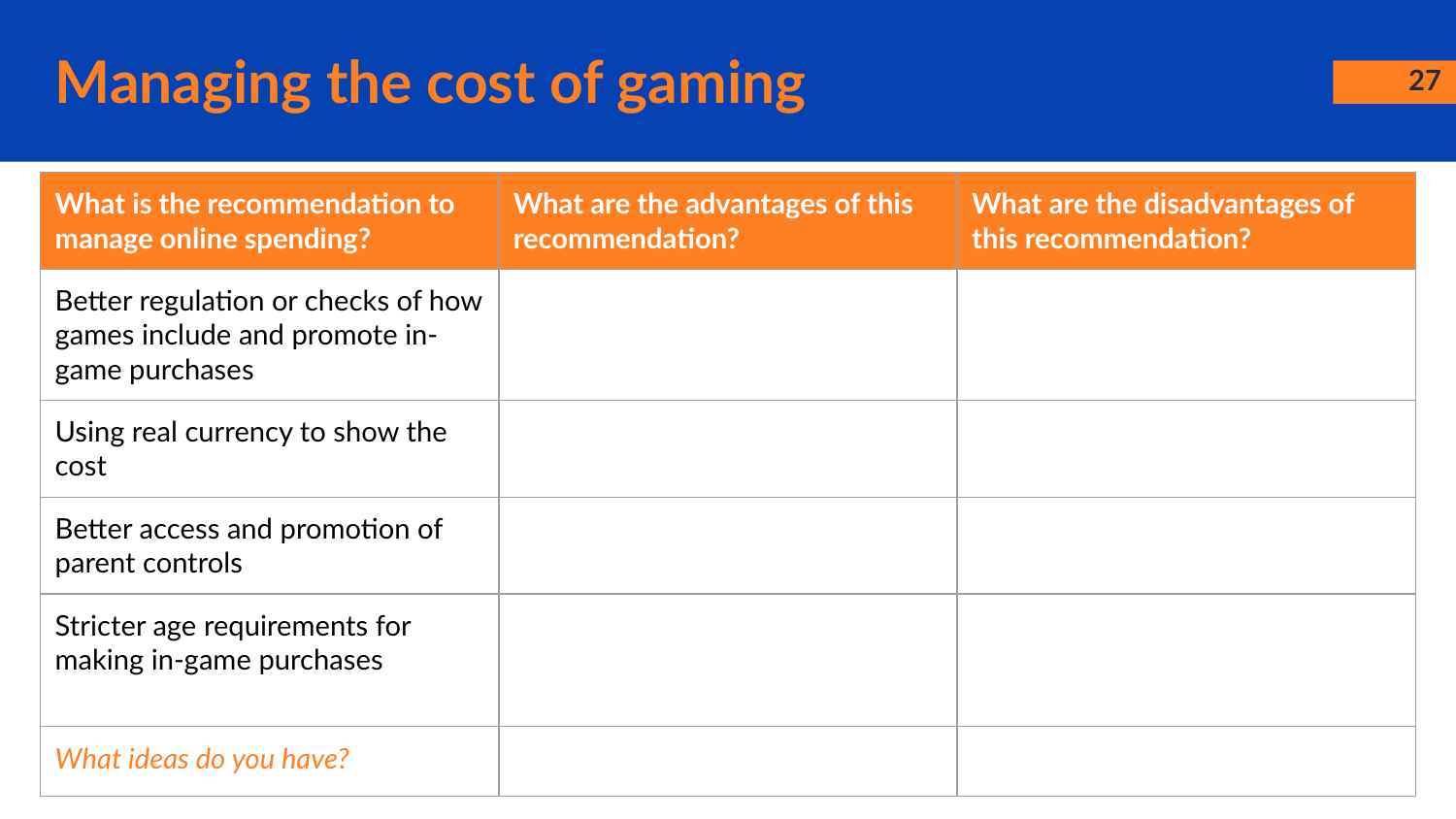

# Managing the cost of gaming

27
| What is the recommendation to manage online spending? | What are the advantages of this recommendation? | What are the disadvantages of this recommendation? |
| --- | --- | --- |
| Better regulation or checks of how games include and promote in-game purchases |  |  |
| Using real currency to show the cost |  |  |
| Better access and promotion of parent controls |  |  |
| Stricter age requirements for making in-game purchases |  |  |
| What ideas do you have? |  |  |